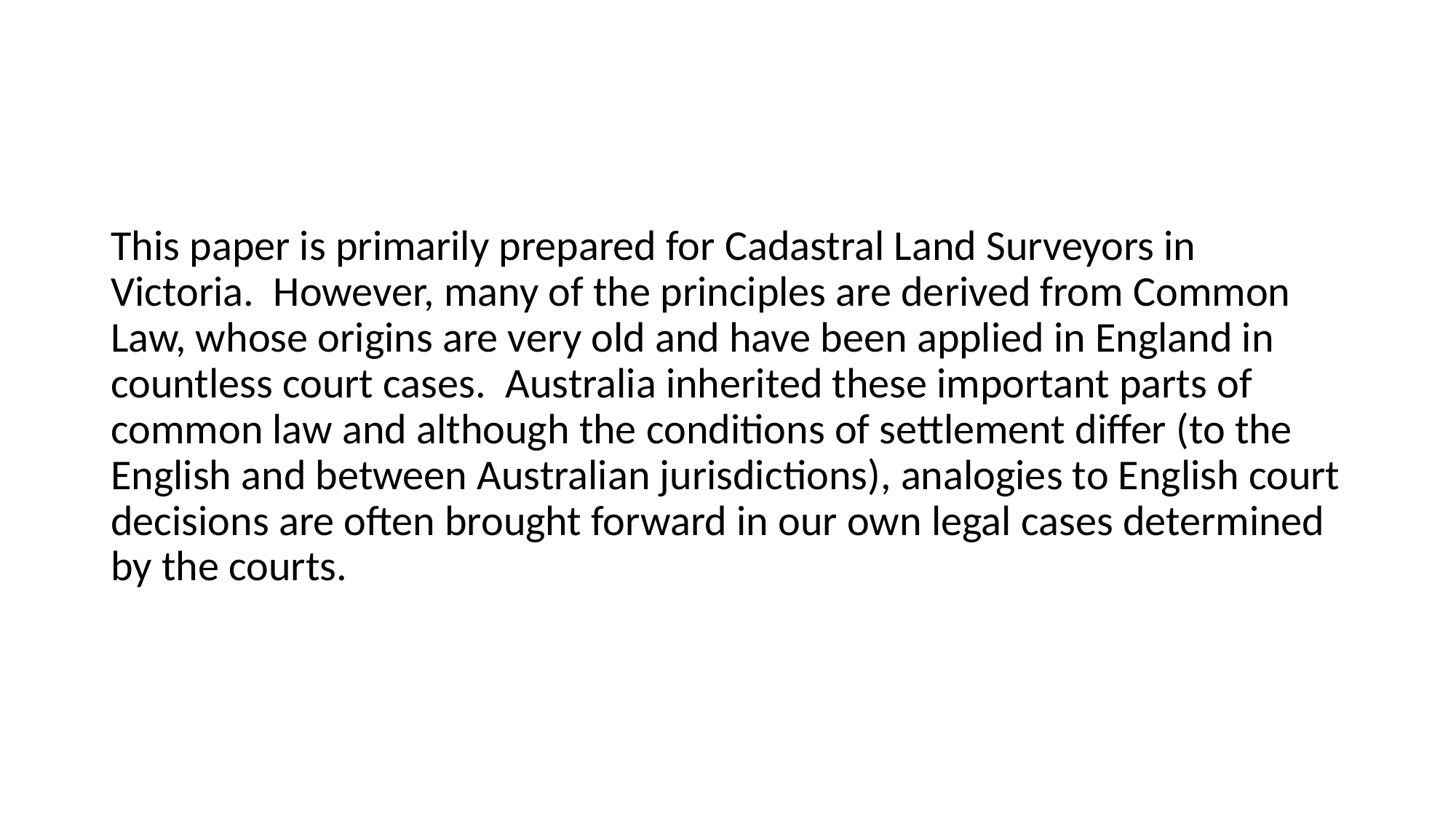

#
This paper is primarily prepared for Cadastral Land Surveyors in Victoria.  However, many of the principles are derived from Common Law, whose origins are very old and have been applied in England in countless court cases.  Australia inherited these important parts of common law and although the conditions of settlement differ (to the English and between Australian jurisdictions), analogies to English court decisions are often brought forward in our own legal cases determined by the courts.